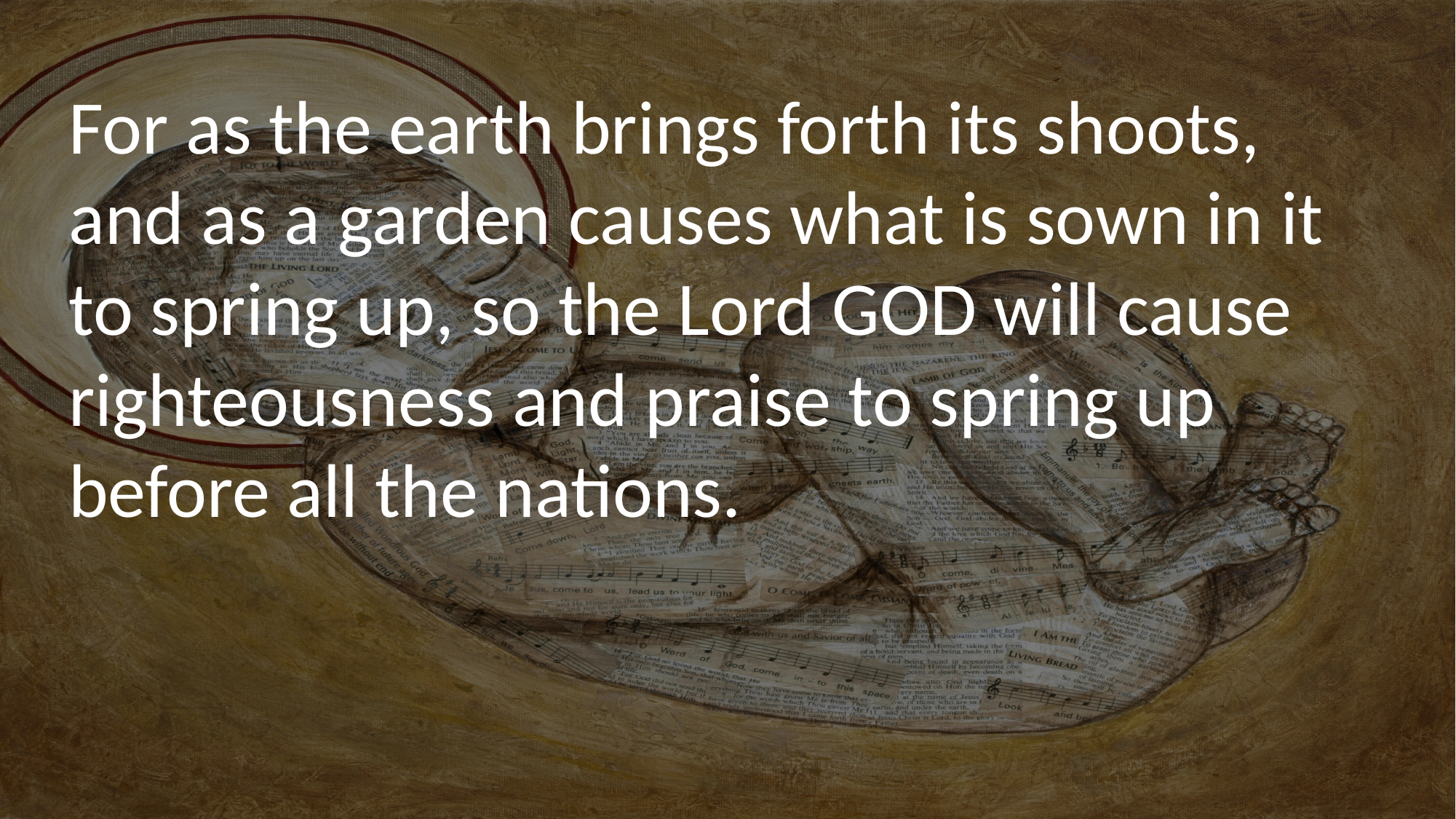

For as the earth brings forth its shoots, and as a garden causes what is sown in it to spring up, so the Lord GOD will cause righteousness and praise to spring up before all the nations.